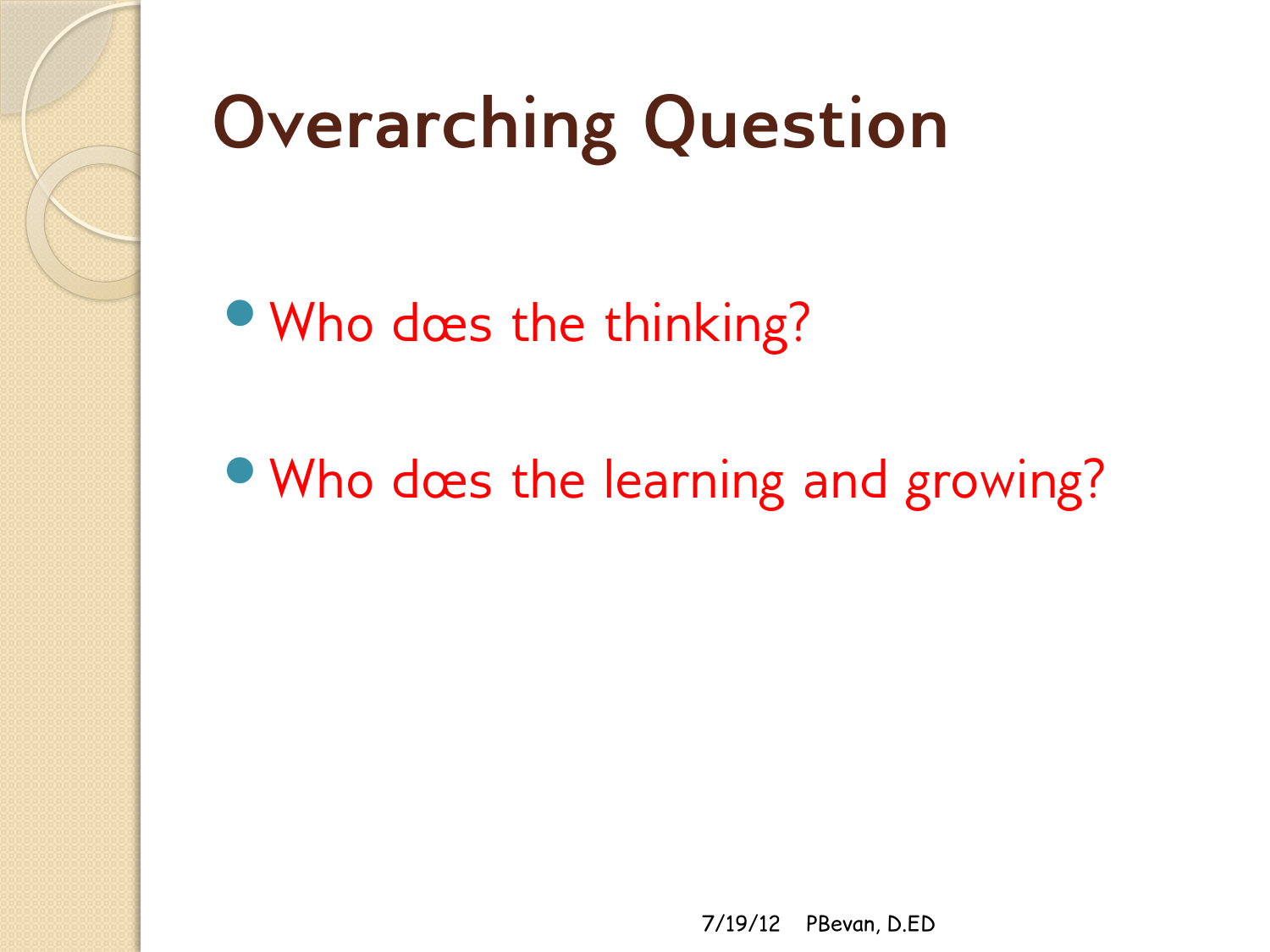

# Overarching Question

Who does the thinking?

Who does the learning and growing?
7/19/12
PBevan, D.ED